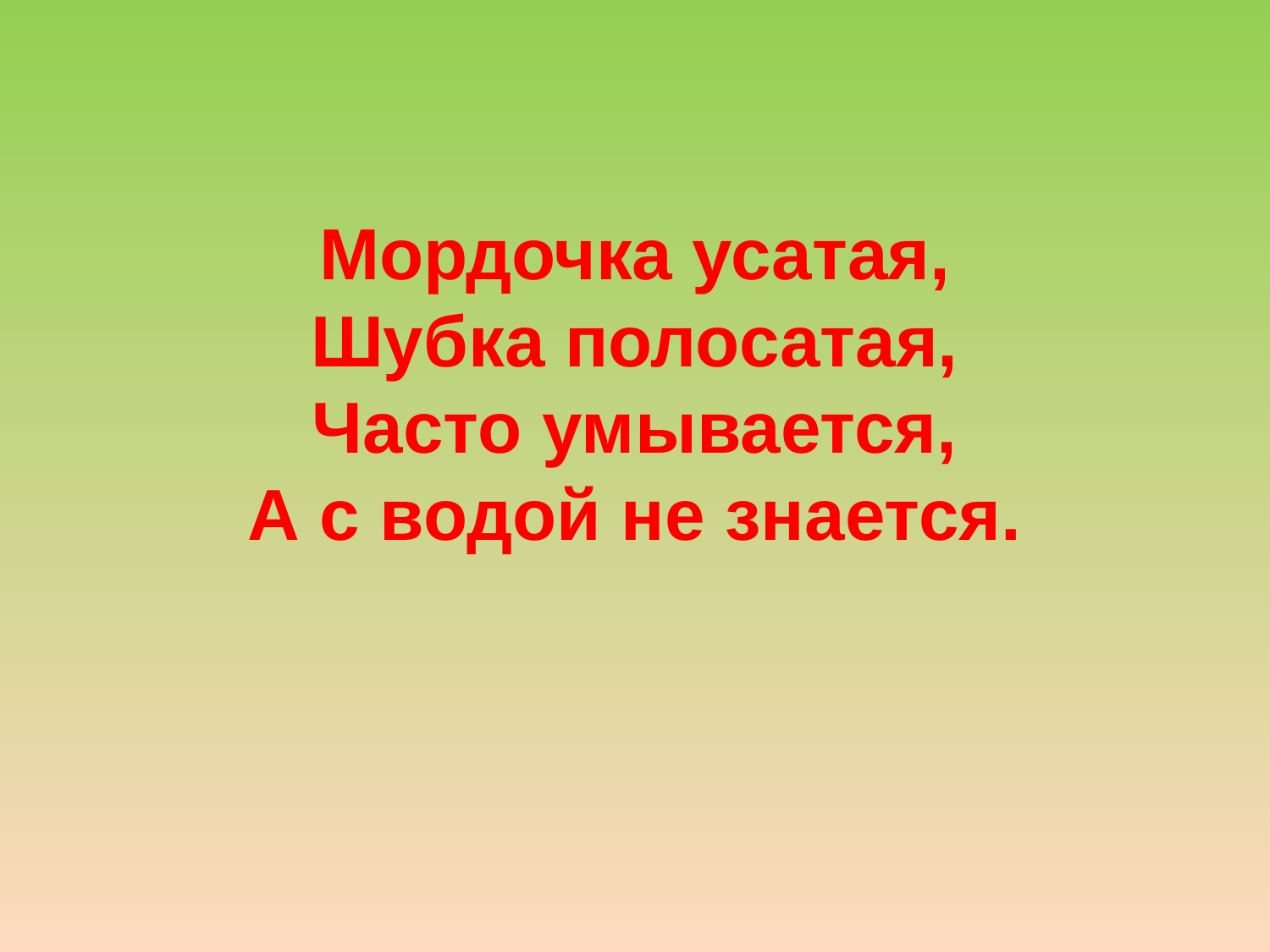

# Мордочка усатая, Шубка полосатая, Часто умывается, А с водой не знается.